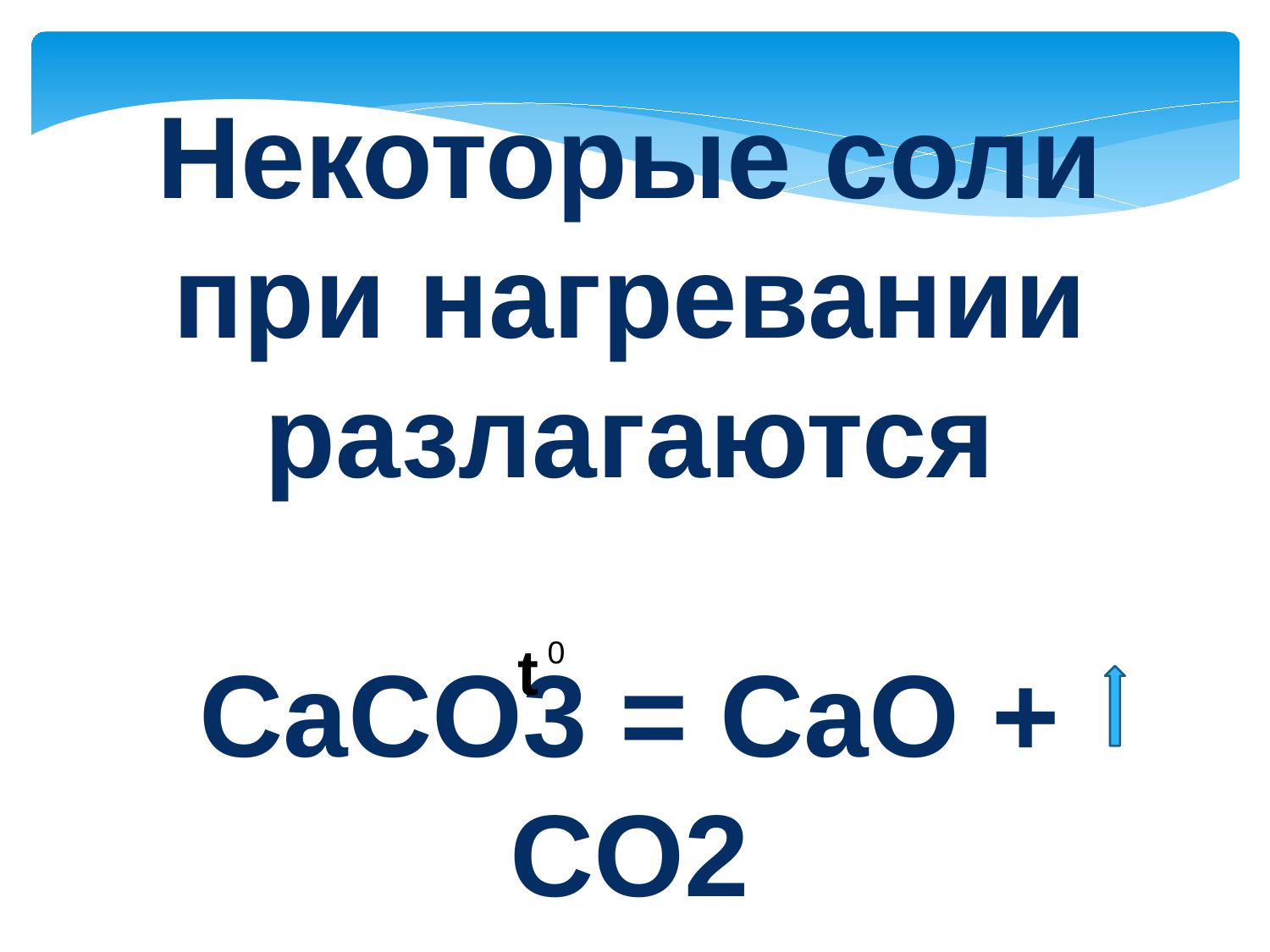

Некоторые соли при нагревании разлагаются

CaCO3 = CaO + CO2
t
0